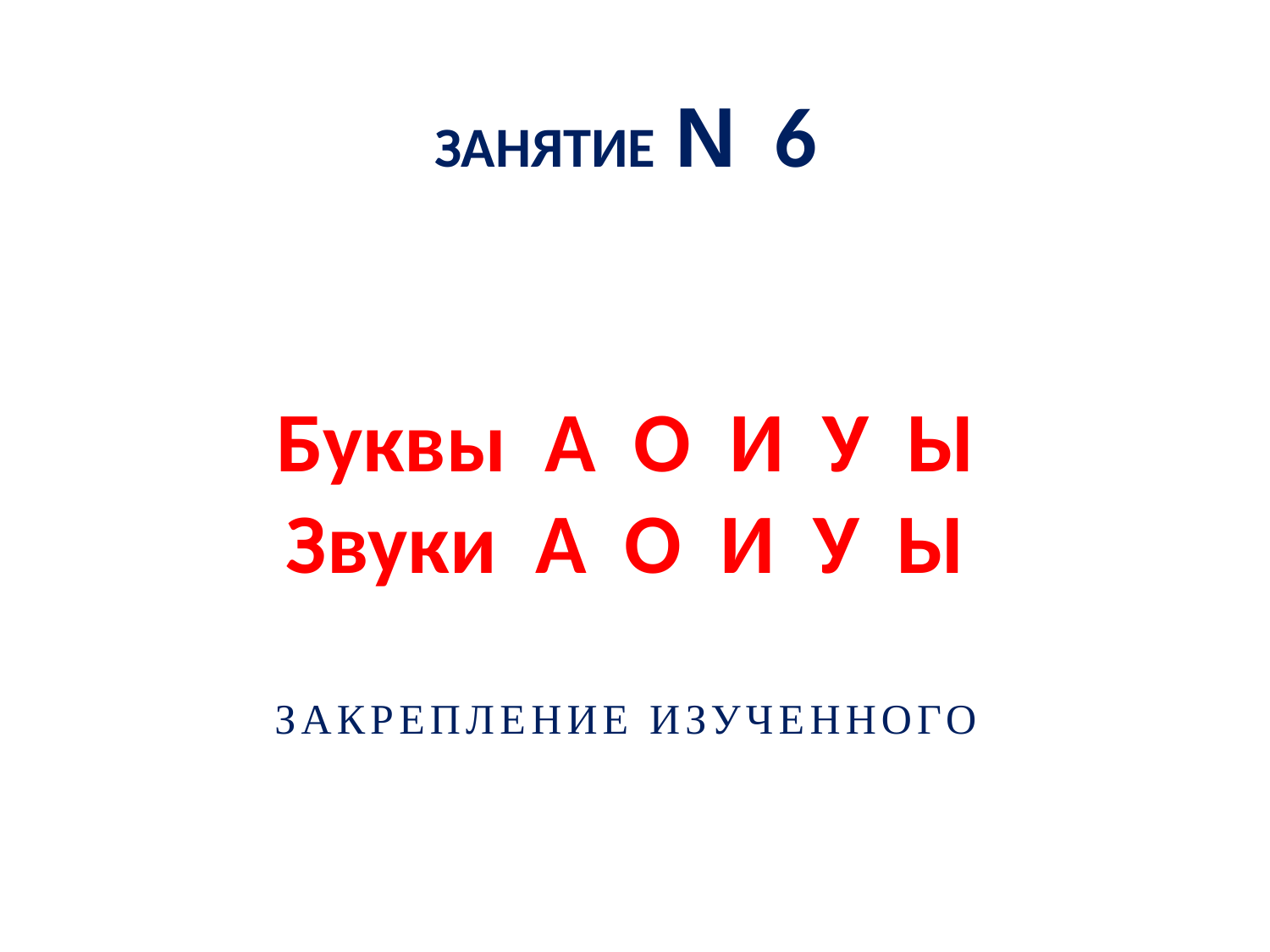

ЗАНЯТИЕ N  6

Буквы  А  О  И  У  Ы
Звуки  А  О  И  У  Ы

ЗАКРЕПЛЕНИЕ ИЗУЧЕННОГО